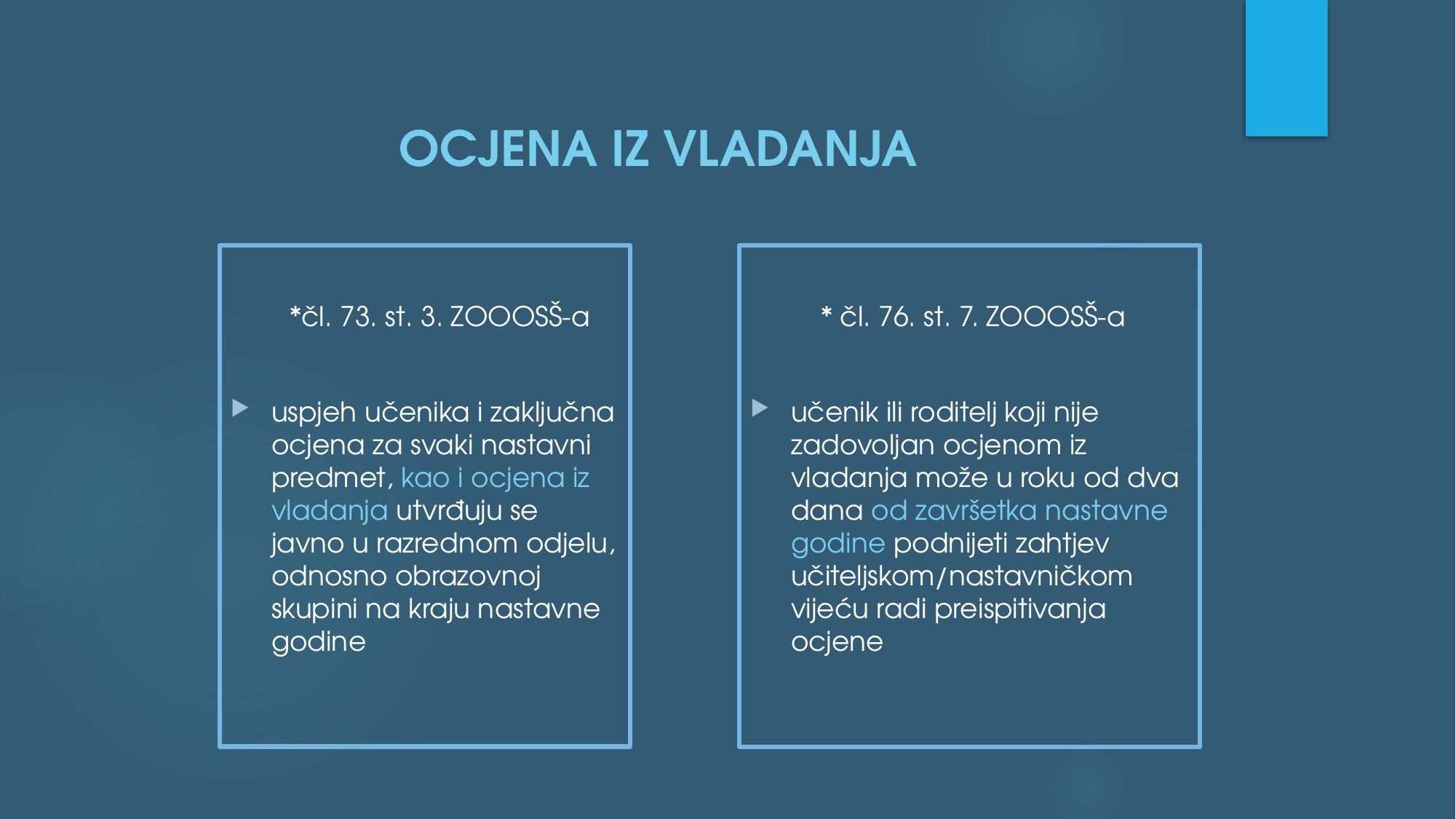

# OCJENA IZ VLADANJA

    *čl. 73. st. 3. ZOOOSŠ-a

uspjeh učenika i zaključna ocjena za svaki nastavni predmet, kao i ocjena iz vladanja utvrđuju se javno u razrednom odjelu, odnosno obrazovnoj skupini na kraju nastavne godine

 * čl. 76. st. 7. ZOOOSŠ-a

učenik ili roditelj koji nije zadovoljan ocjenom iz vladanja može u roku od dva dana od završetka nastavne godine podnijeti zahtjev učiteljskom/nastavničkom vijeću radi preispitivanja ocjene